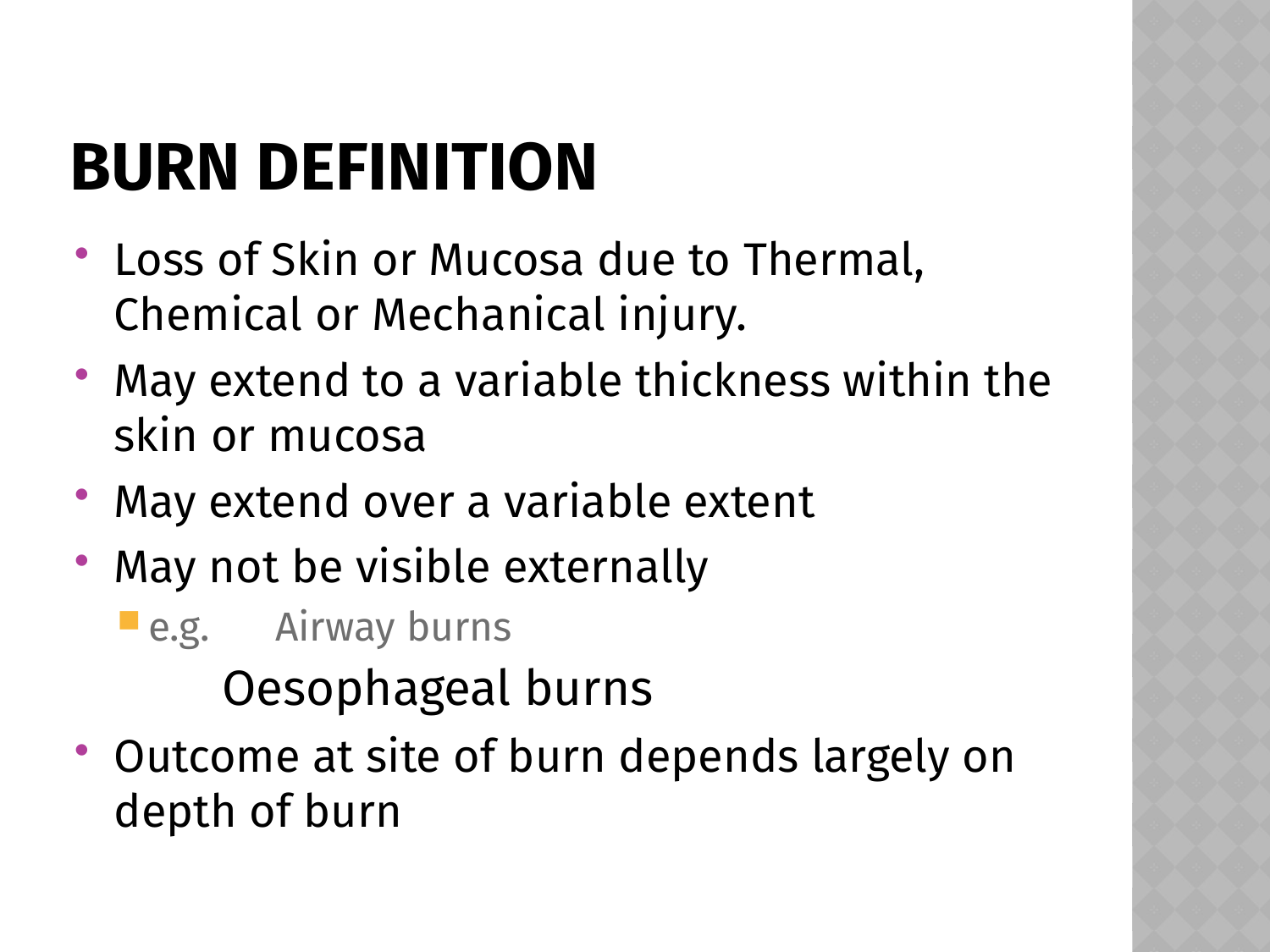

# Burn Definition
Loss of Skin or Mucosa due to Thermal, Chemical or Mechanical injury.
May extend to a variable thickness within the skin or mucosa
May extend over a variable extent
May not be visible externally
e.g. 	Airway burns
Oesophageal burns
Outcome at site of burn depends largely on depth of burn